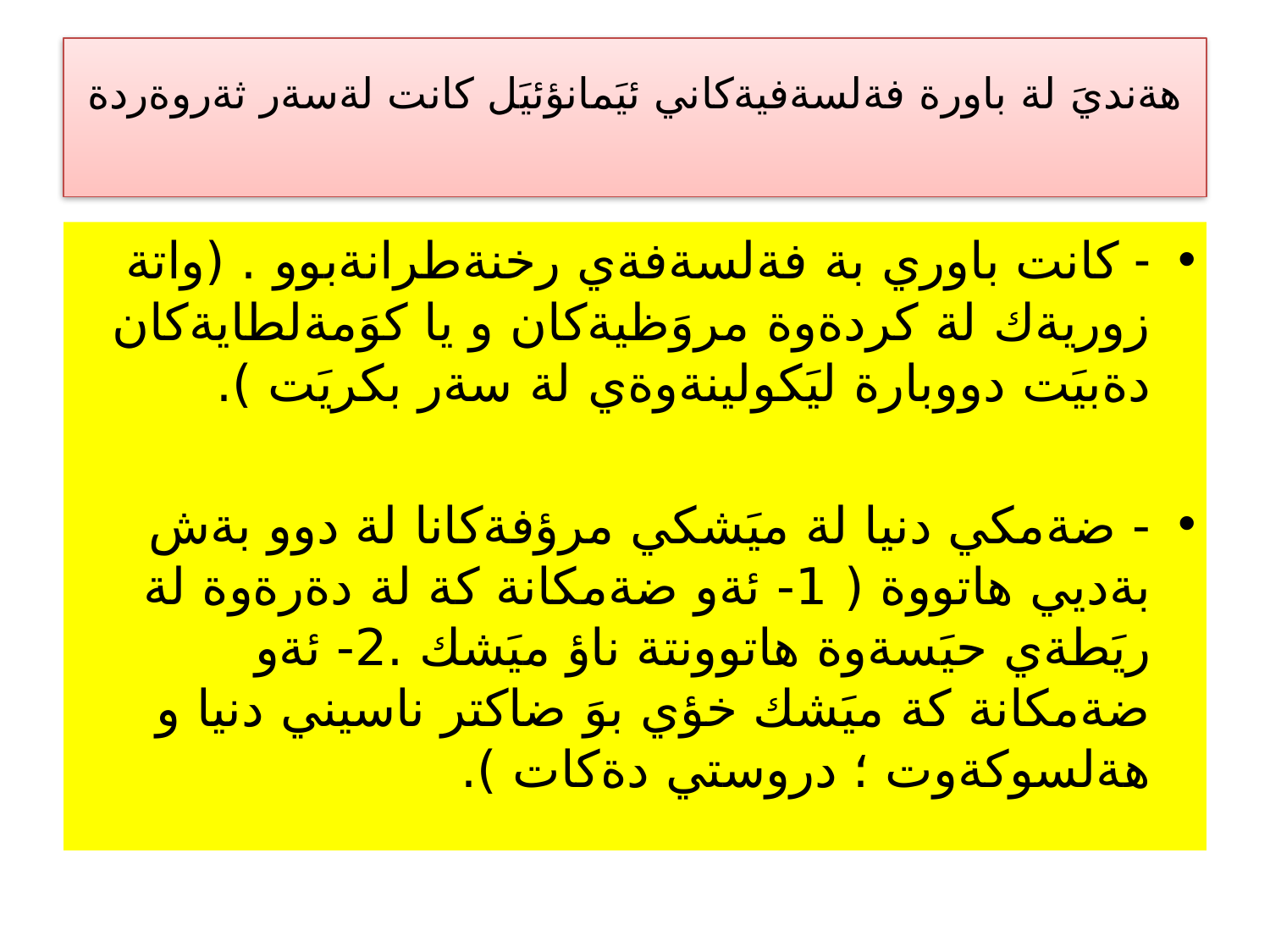

# هةنديَ لة باورة فةلسةفيةكاني ئيَمانؤئيَل كانت لةسةر ثةروةردة
- كانت باوري بة فةلسةفةي رخنةطرانةبوو . (واتة زوريةك لة كردةوة مروَظيةكان و يا كوَمةلطايةكان دةبيَت دووبارة ليَكولينةوةي لة سةر بكريَت ).

- ضةمكي دنيا لة ميَشكي مرؤفةكانا لة دوو بةش بةديي هاتووة ( 1- ئةو ضةمكانة كة لة دةرةوة لة ريَطةي حيَسةوة هاتوونتة ناؤ ميَشك .2- ئةو ضةمكانة كة ميَشك خؤي بوَ ضاكتر ناسيني دنيا و هةلسوكةوت ؛ دروستي دةكات ).